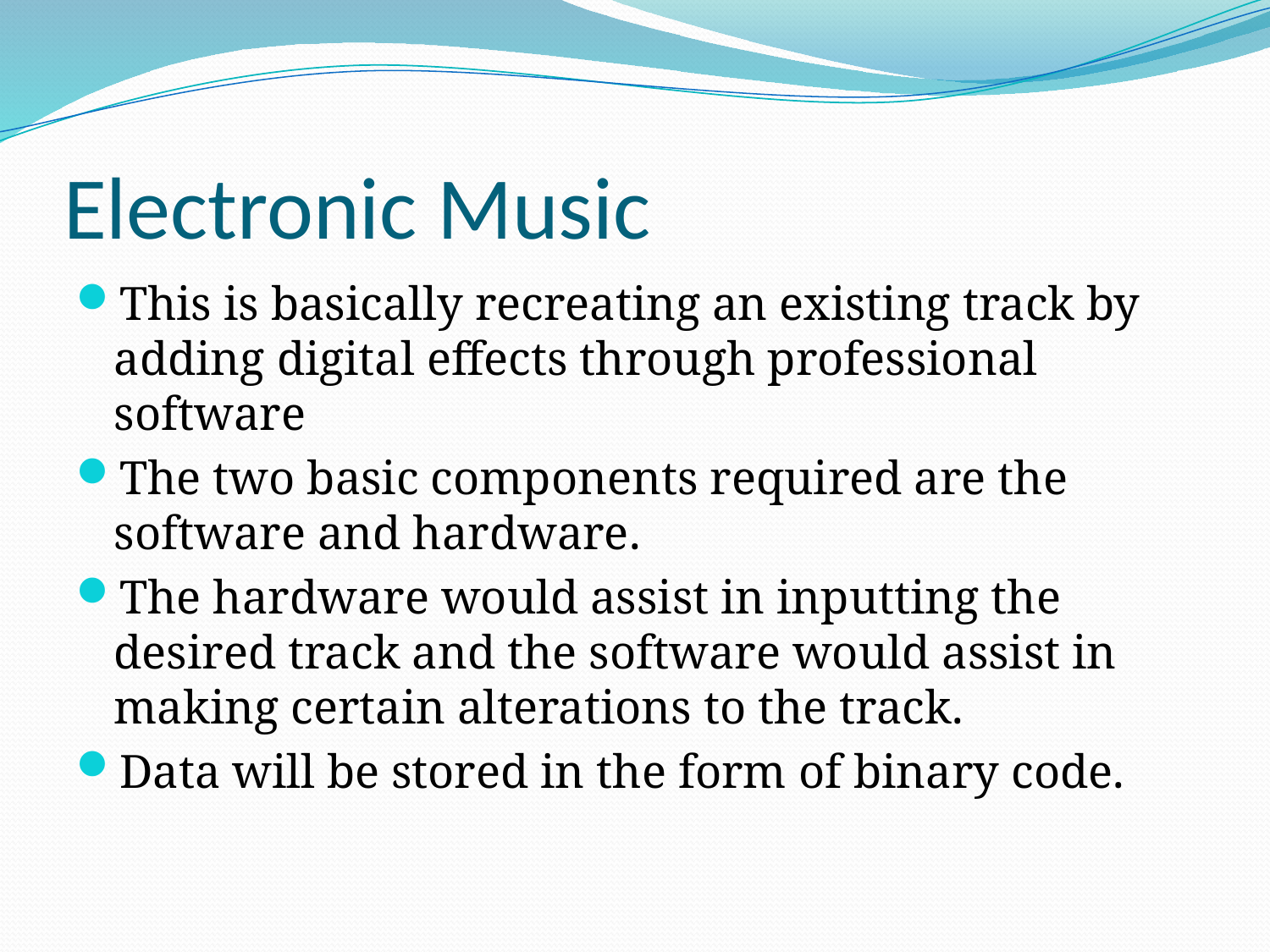

# Electronic Music
This is basically recreating an existing track by adding digital effects through professional software
The two basic components required are the software and hardware.
The hardware would assist in inputting the desired track and the software would assist in making certain alterations to the track.
Data will be stored in the form of binary code.